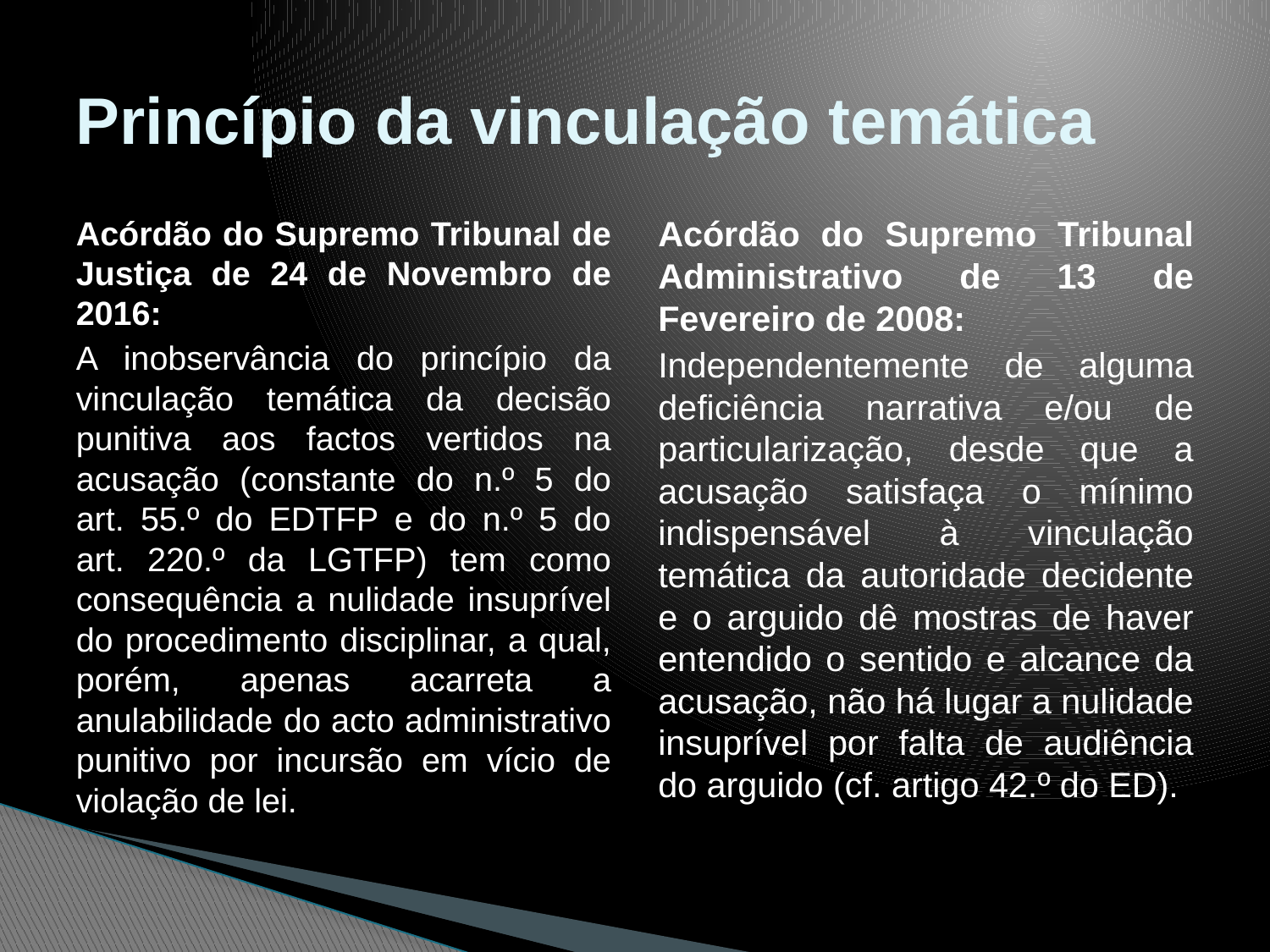

# Princípio da vinculação temática
Acórdão do Supremo Tribunal de Justiça de 24 de Novembro de 2016:
A inobservância do princípio da vinculação temática da decisão punitiva aos factos vertidos na acusação (constante do n.º 5 do art. 55.º do EDTFP e do n.º 5 do art. 220.º da LGTFP) tem como consequência a nulidade insuprível do procedimento disciplinar, a qual, porém, apenas acarreta a anulabilidade do acto administrativo punitivo por incursão em vício de violação de lei.
Acórdão do Supremo Tribunal Administrativo de 13 de Fevereiro de 2008:
Independentemente de alguma deficiência narrativa e/ou de particularização, desde que a acusação satisfaça o mínimo indispensável à vinculação temática da autoridade decidente e o arguido dê mostras de haver entendido o sentido e alcance da acusação, não há lugar a nulidade insuprível por falta de audiência do arguido (cf. artigo 42.º do ED).